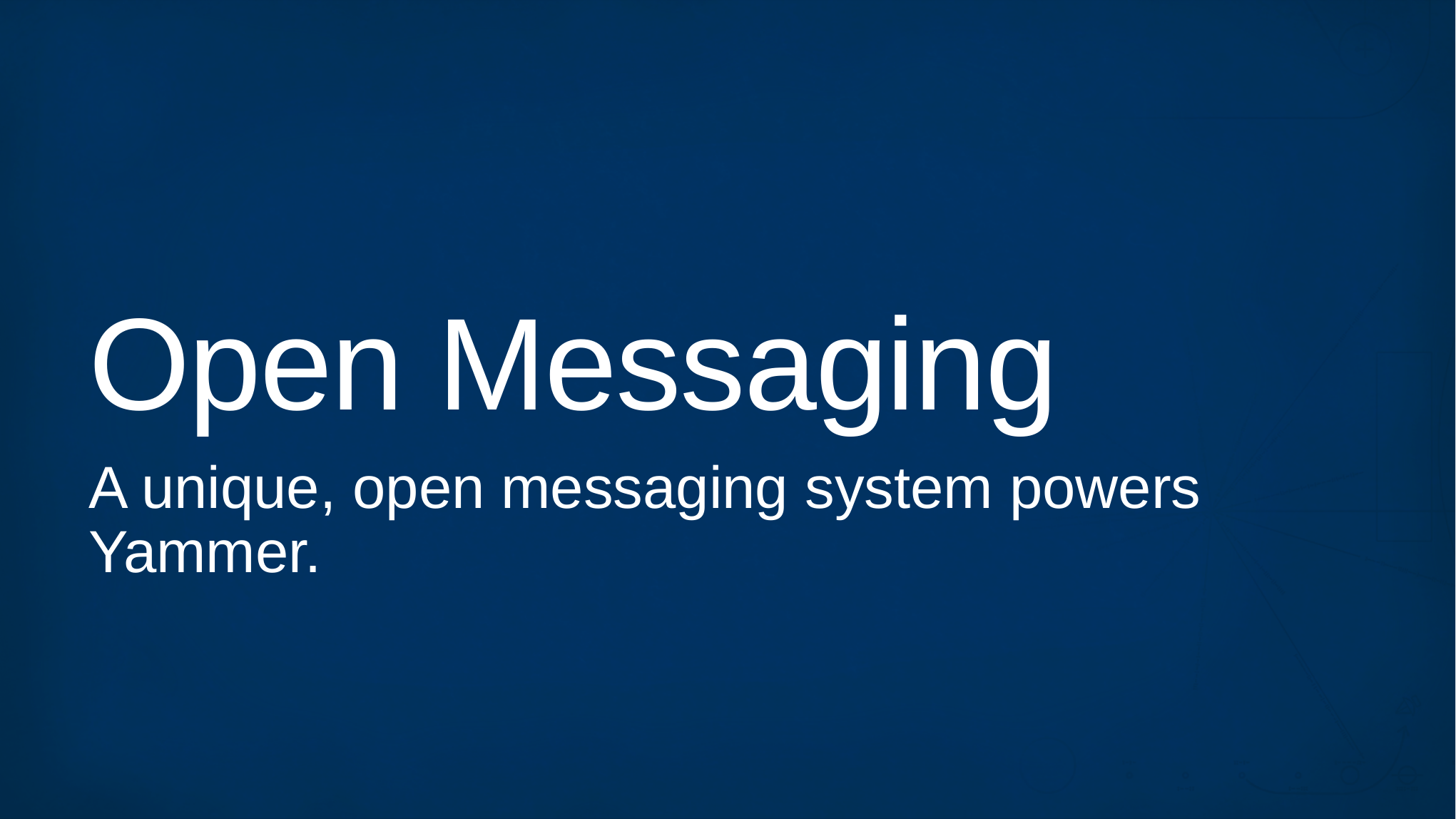

Open Messaging
A unique, open messaging system powers Yammer.